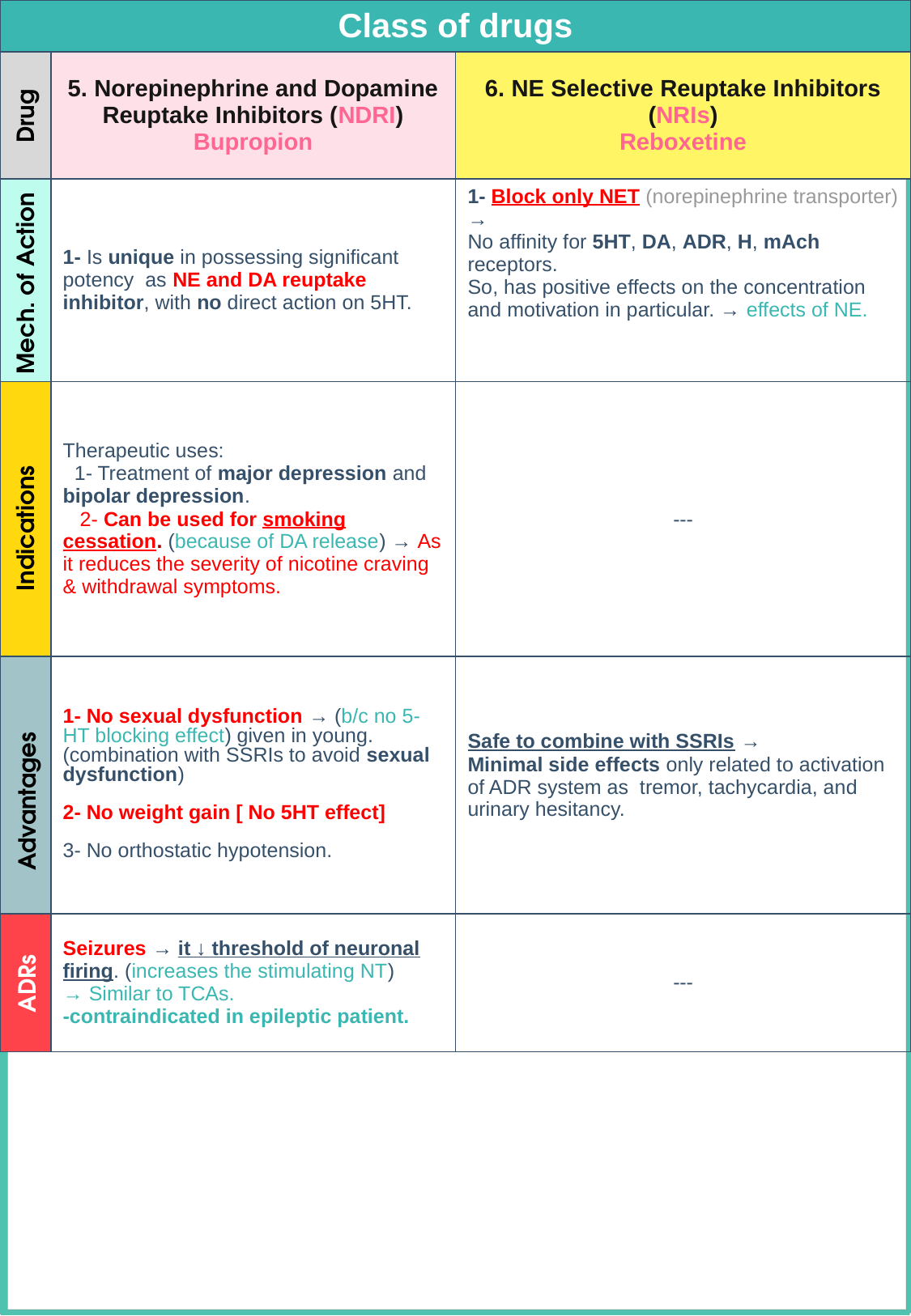

| Class of drugs |  |  |
| --- | --- | --- |
|  | 5. Norepinephrine and Dopamine Reuptake Inhibitors (NDRI) Bupropion | 6. NE Selective Reuptake Inhibitors (NRIs) Reboxetine |
|  | 1- Is unique in possessing significant potency as NE and DA reuptake inhibitor, with no direct action on 5HT. | 1- Block only NET (norepinephrine transporter) → No affinity for 5HT, DA, ADR, H, mAch receptors. So, has positive effects on the concentration and motivation in particular. → effects of NE. |
|  | Therapeutic uses: 1- Treatment of major depression and bipolar depression. 2- Can be used for smoking cessation. (because of DA release) → As it reduces the severity of nicotine craving & withdrawal symptoms. | --- |
|  | 1- No sexual dysfunction → (b/c no 5-HT blocking effect) given in young. (combination with SSRIs to avoid sexual dysfunction) 2- No weight gain [ No 5HT effect] 3- No orthostatic hypotension. | Safe to combine with SSRIs → Minimal side effects only related to activation of ADR system as tremor, tachycardia, and urinary hesitancy. |
|  | Seizures → it ↓ threshold of neuronal firing. (increases the stimulating NT) → Similar to TCAs. -contraindicated in epileptic patient. | --- |
Drug
Mech. of Action
Indications
Advantages
ADRs